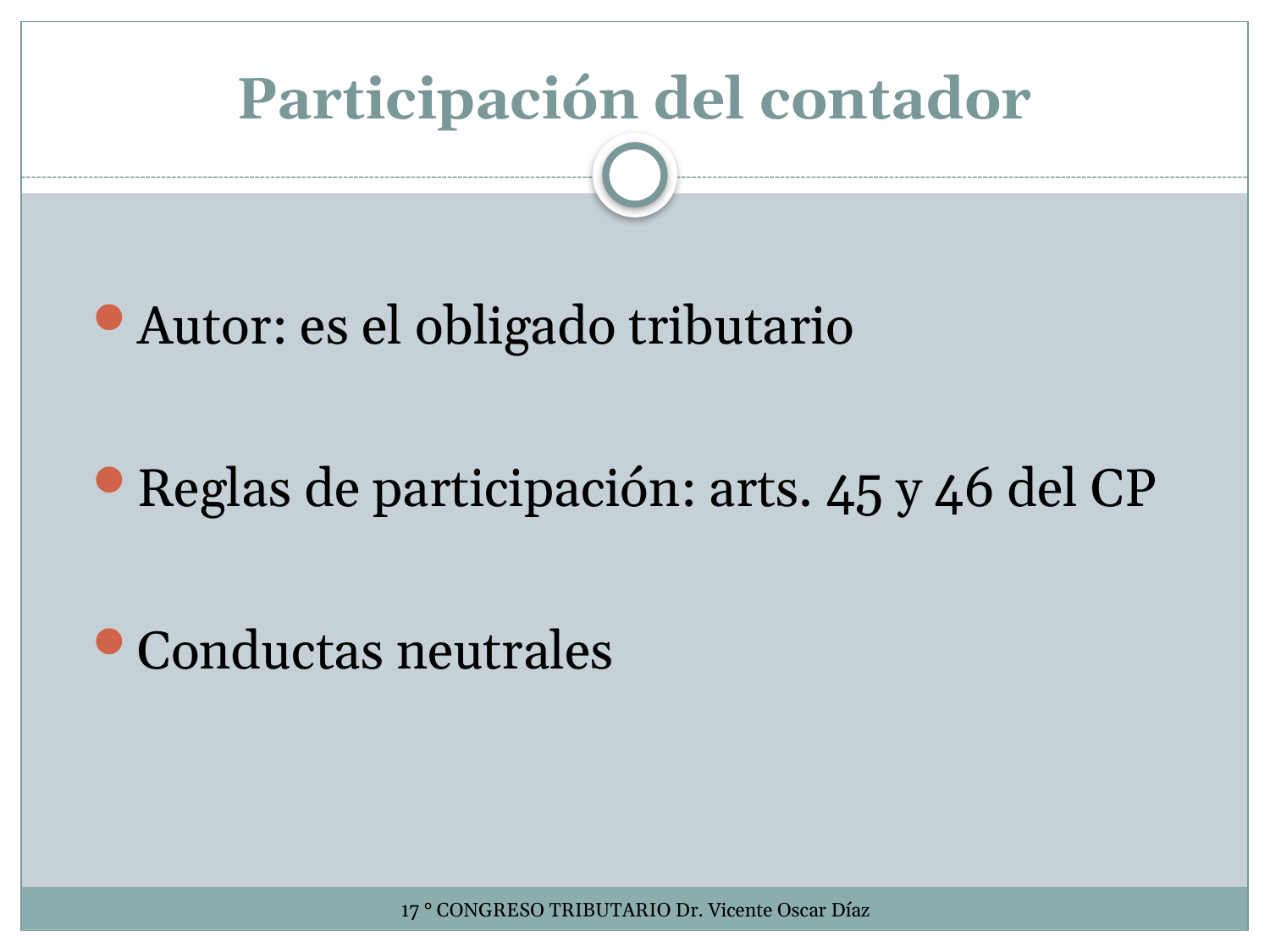

# Participación del contador

Autor: es el obligado tributario

Reglas de participación: arts. 45 y 46 del CP

Conductas neutrales

17 ° CONGRESO TRIBUTARIO Dr. Vicente Oscar Díaz